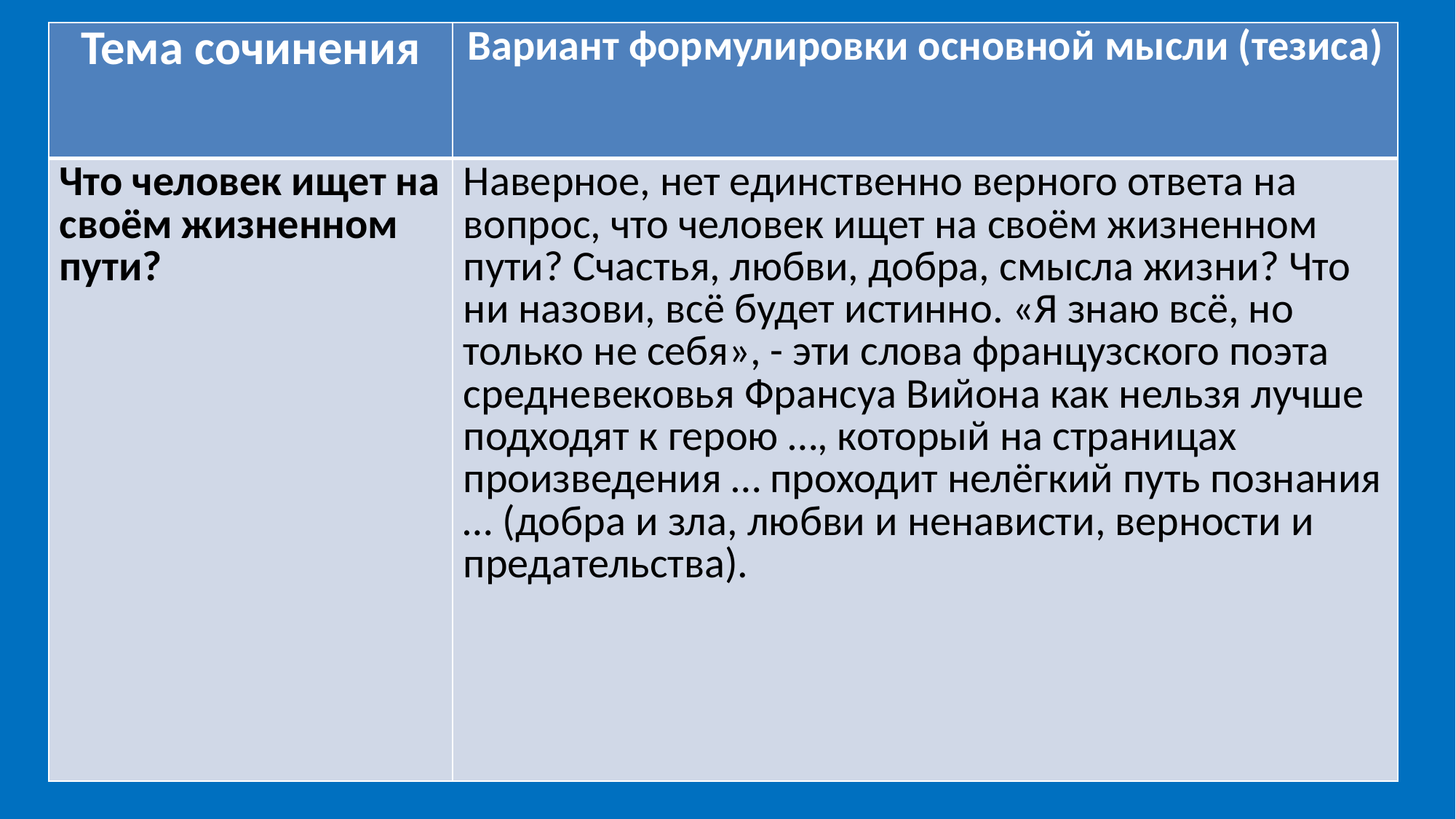

| Тема сочинения | Вариант формулировки основной мысли (тезиса) |
| --- | --- |
| Что человек ищет на своём жизненном пути? | Наверное, нет единственно верного ответа на вопрос, что человек ищет на своём жизненном пути? Счастья, любви, добра, смысла жизни? Что ни назови, всё будет истинно. «Я знаю всё, но только не себя», - эти слова французского поэта средневековья Франсуа Вийона как нельзя лучше подходят к герою …, который на страницах произведения … проходит нелёгкий путь познания … (добра и зла, любви и ненависти, верности и предательства). |